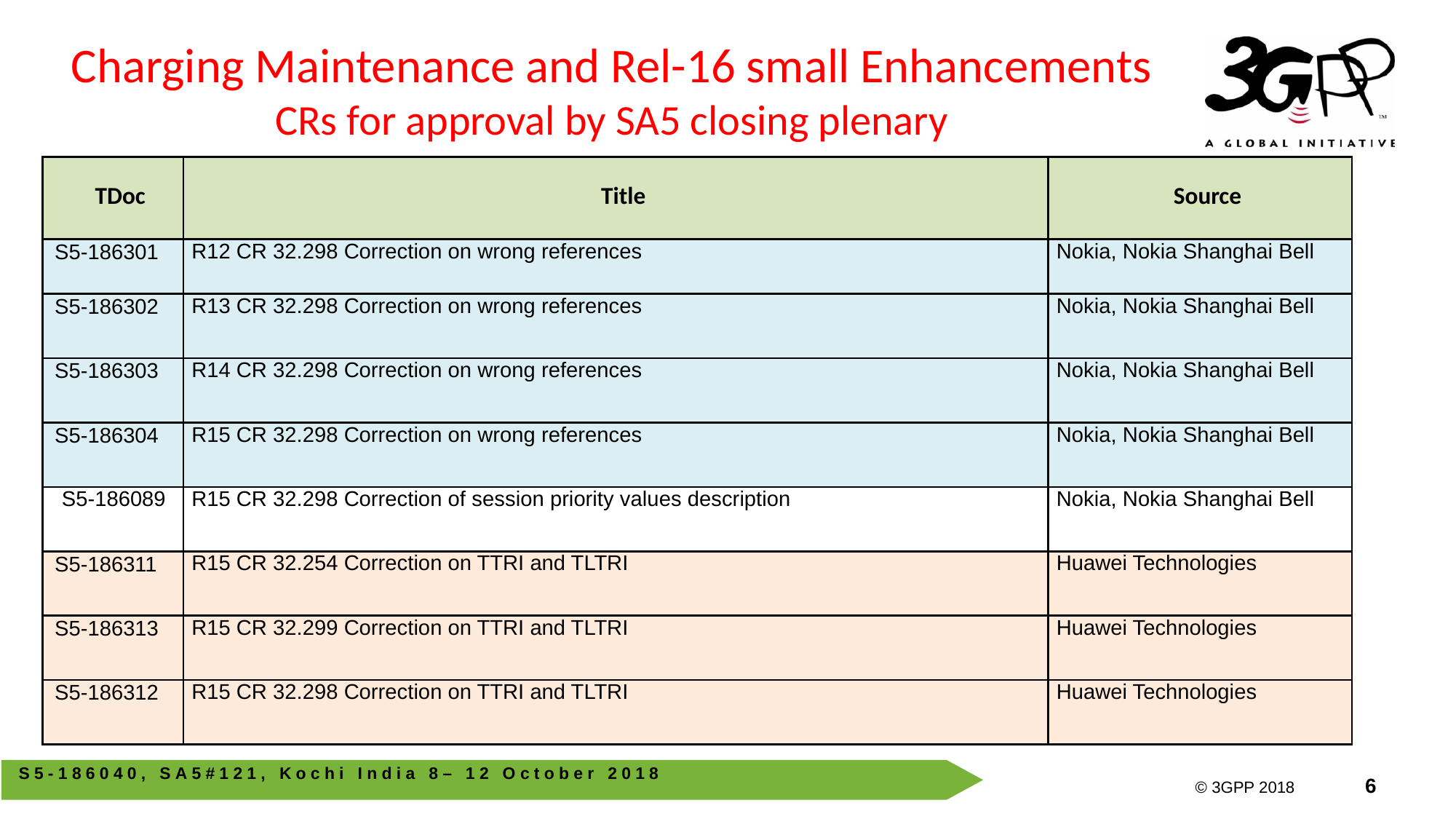

Charging Maintenance and Rel-16 small Enhancements CRs for approval by SA5 closing plenary
| TDoc | Title | Source |
| --- | --- | --- |
| S5-186301 | R12 CR 32.298 Correction on wrong references | Nokia, Nokia Shanghai Bell |
| S5-186302 | R13 CR 32.298 Correction on wrong references | Nokia, Nokia Shanghai Bell |
| S5-186303 | R14 CR 32.298 Correction on wrong references | Nokia, Nokia Shanghai Bell |
| S5-186304 | R15 CR 32.298 Correction on wrong references | Nokia, Nokia Shanghai Bell |
| S5-186089 | R15 CR 32.298 Correction of session priority values description | Nokia, Nokia Shanghai Bell |
| S5-186311 | R15 CR 32.254 Correction on TTRI and TLTRI | Huawei Technologies |
| S5-186313 | R15 CR 32.299 Correction on TTRI and TLTRI | Huawei Technologies |
| S5-186312 | R15 CR 32.298 Correction on TTRI and TLTRI | Huawei Technologies |